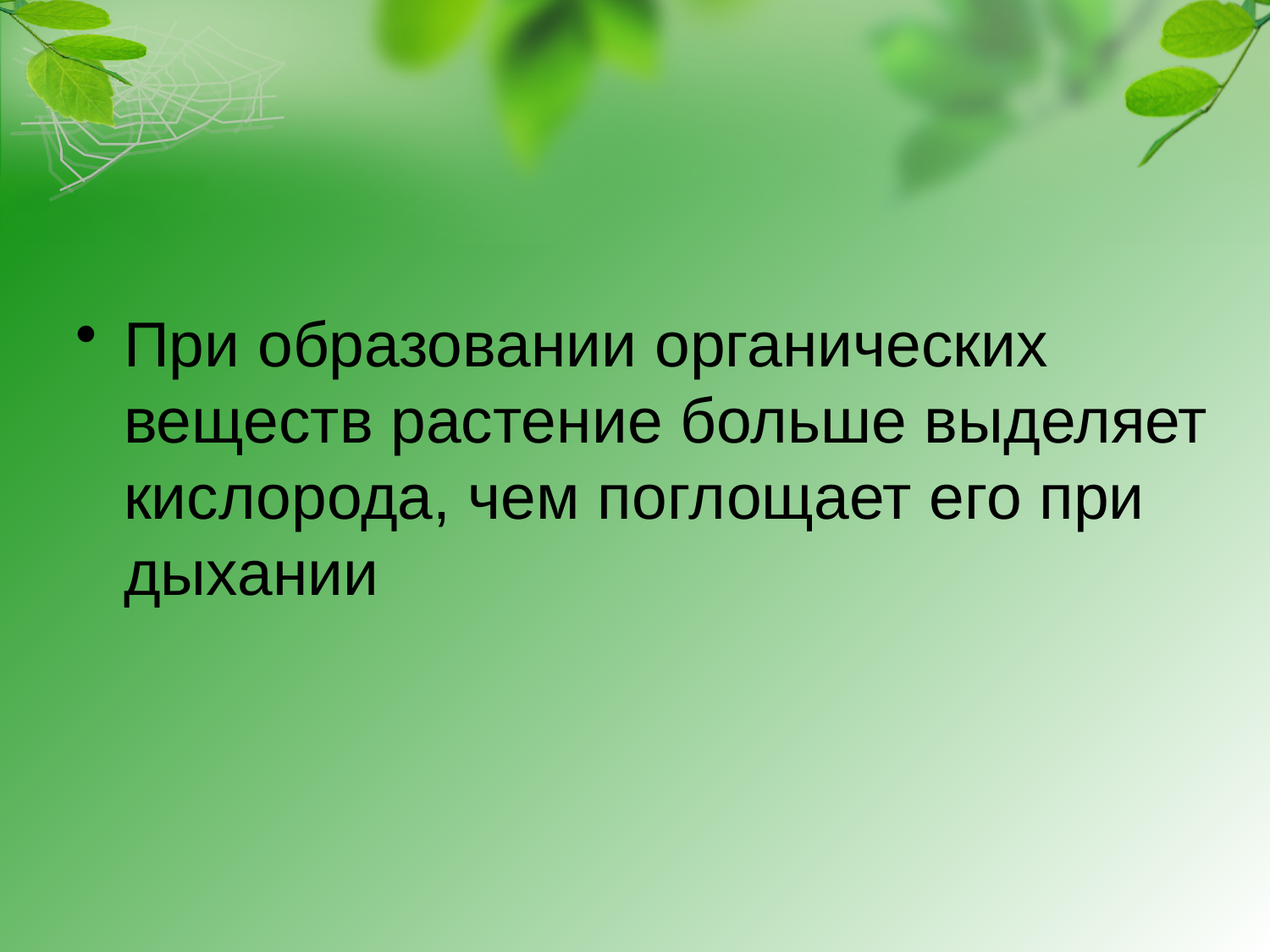

#
При образовании органических веществ растение больше выделяет кислорода, чем поглощает его при дыхании